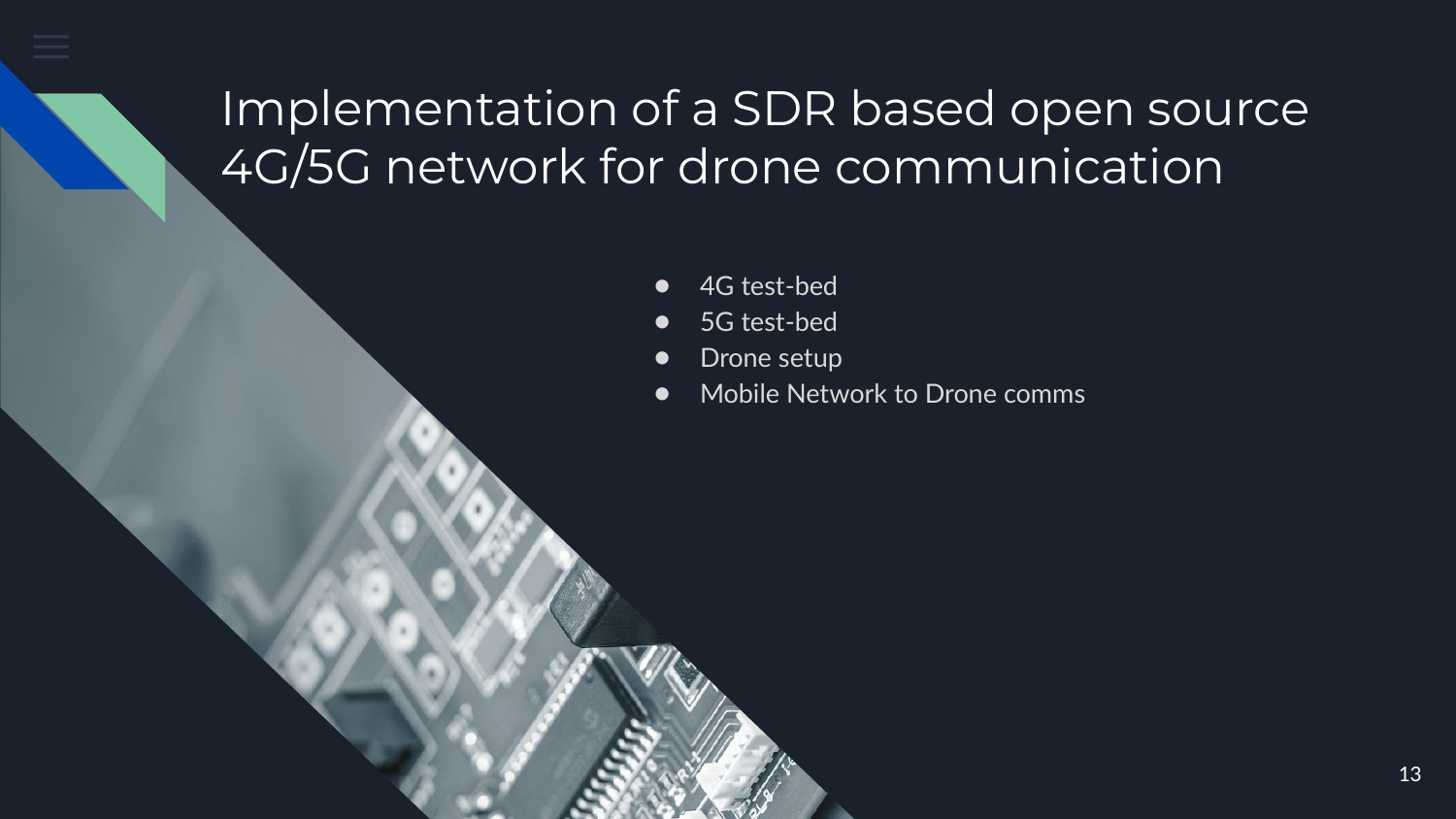

# Implementation of a SDR based open source 4G/5G network for drone communication
4G test-bed
5G test-bed
Drone setup
Mobile Network to Drone comms

13